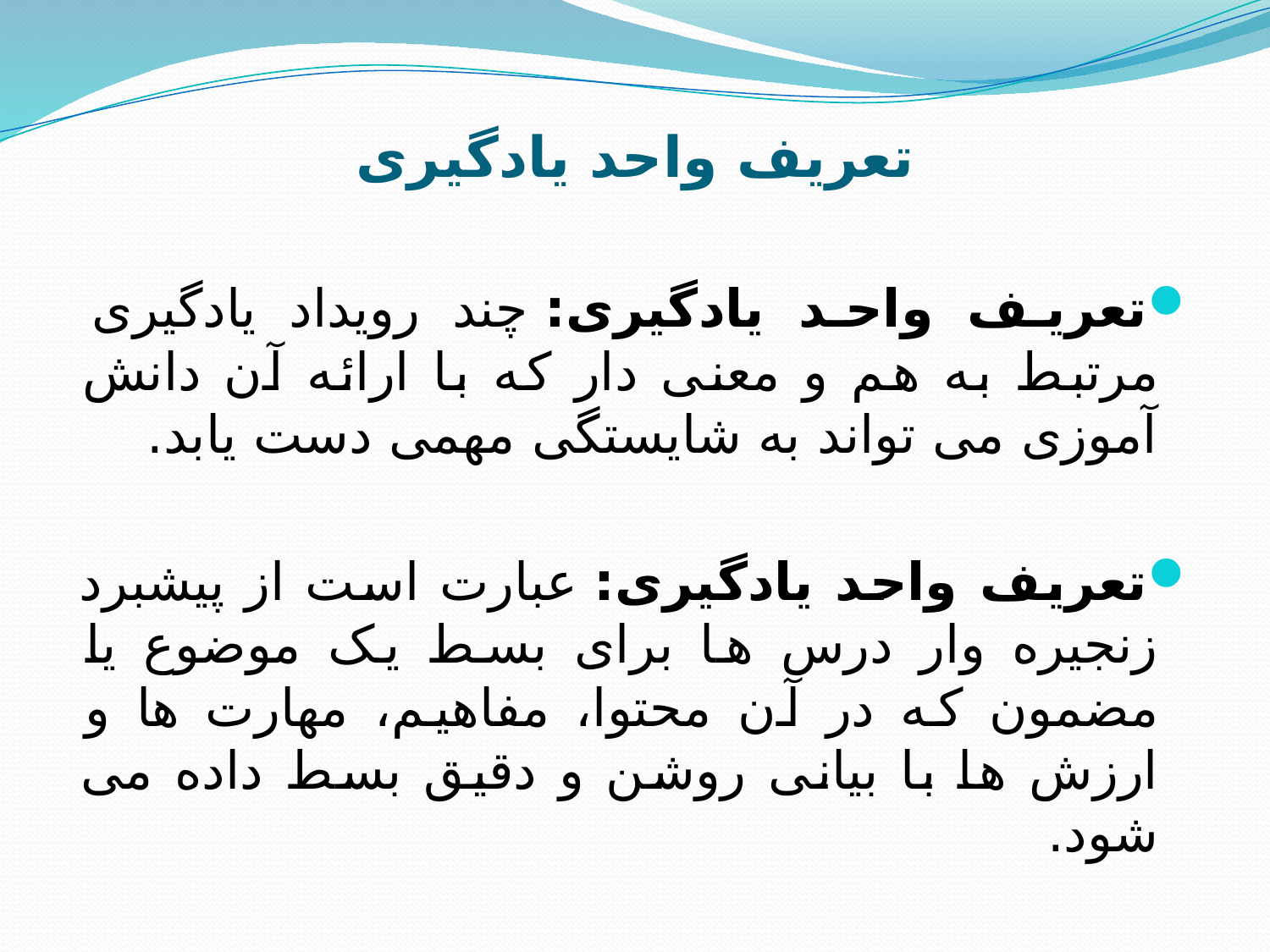

# تعریف واحد یادگیری
تعریف واحد یادگیری: چند رویداد یادگیری مرتبط به هم و معنی دار که با ارائه آن دانش آموزی می تواند به شایستگی مهمی دست یابد.

تعریف واحد یادگیری: عبارت است از پیشبرد زنجیره وار درس ها برای بسط یک موضوع یا مضمون که در آن محتوا، مفاهیم، مهارت ها و ارزش ها با بیانی روشن و دقیق بسط داده می شود.